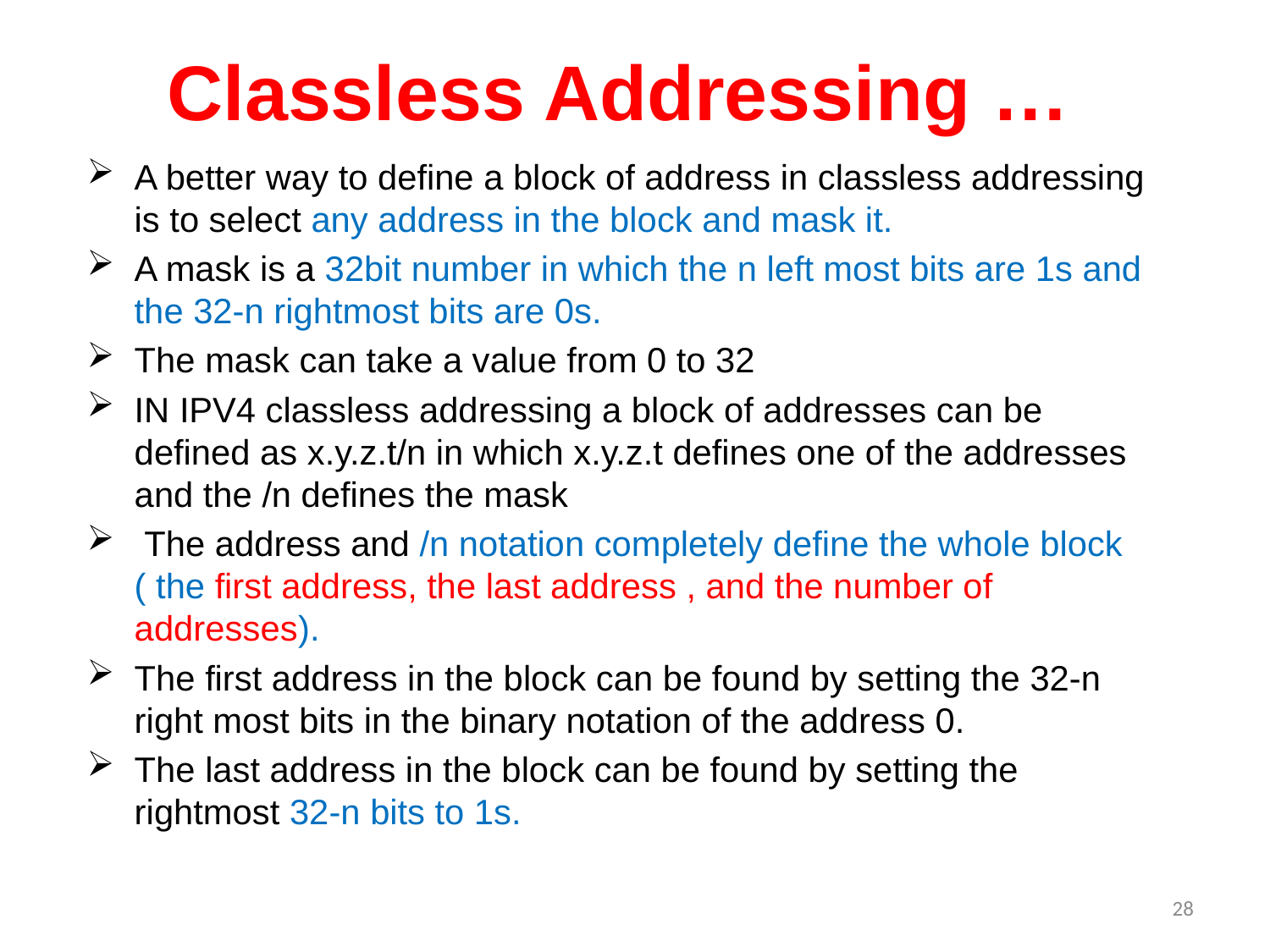

# Classless Addressing …
A better way to define a block of address in classless addressing is to select any address in the block and mask it.
A mask is a 32bit number in which the n left most bits are 1s and the 32-n rightmost bits are 0s.
The mask can take a value from 0 to 32
IN IPV4 classless addressing a block of addresses can be defined as x.y.z.t/n in which x.y.z.t defines one of the addresses and the /n defines the mask
 The address and /n notation completely define the whole block ( the first address, the last address , and the number of addresses).
The first address in the block can be found by setting the 32-n right most bits in the binary notation of the address 0.
The last address in the block can be found by setting the rightmost 32-n bits to 1s.

28